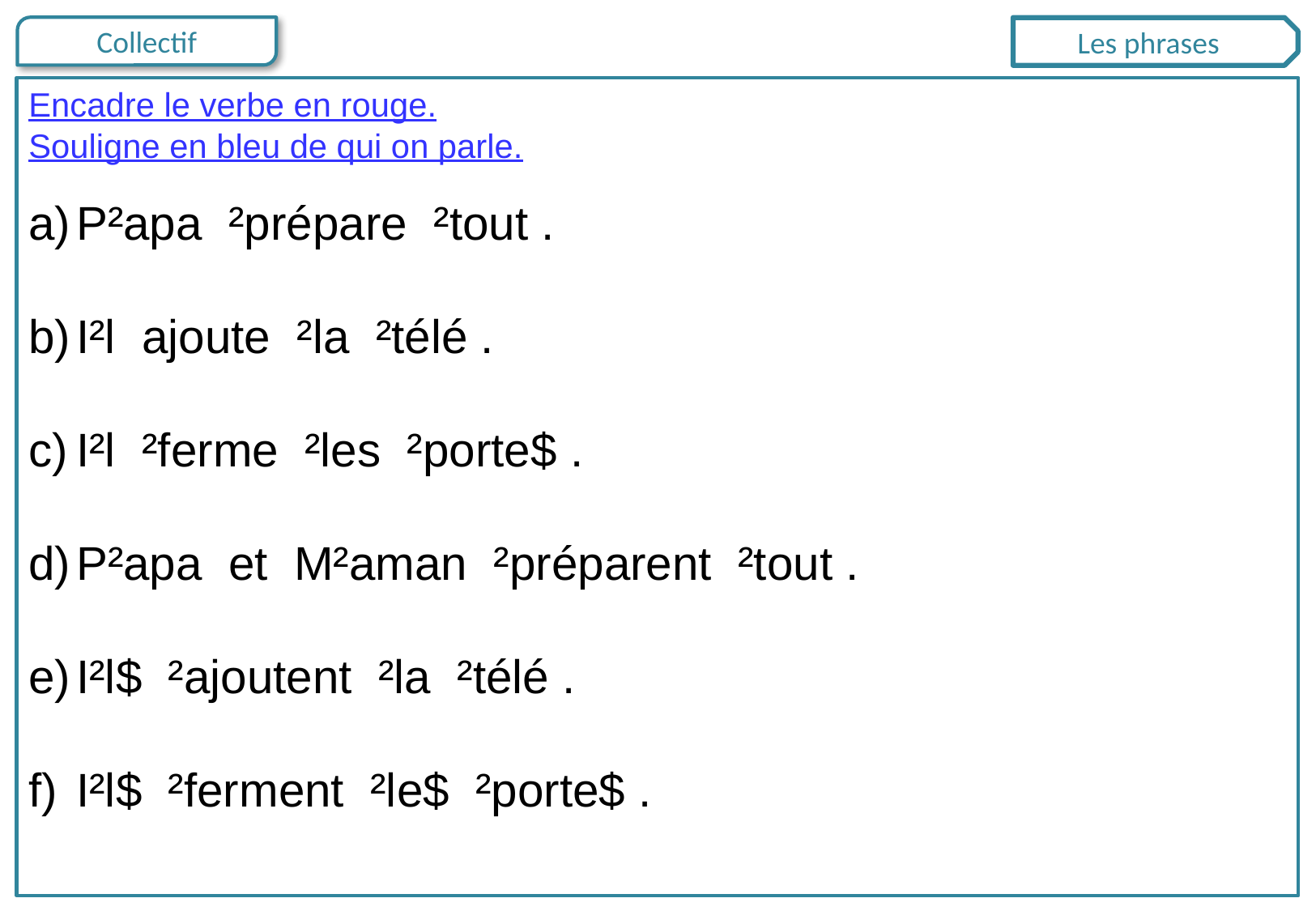

Les phrases
Encadre le verbe en rouge.
Souligne en bleu de qui on parle.
P²apa  ²prépare  ²tout .
I²l  ajoute  ²la  ²télé .
I²l  ²ferme  ²les  ²porte$ .
P²apa  et  M²aman  ²préparent  ²tout .
I²l$  ²ajoutent  ²la  ²télé .
I²l$  ²ferment  ²le$  ²porte$ .